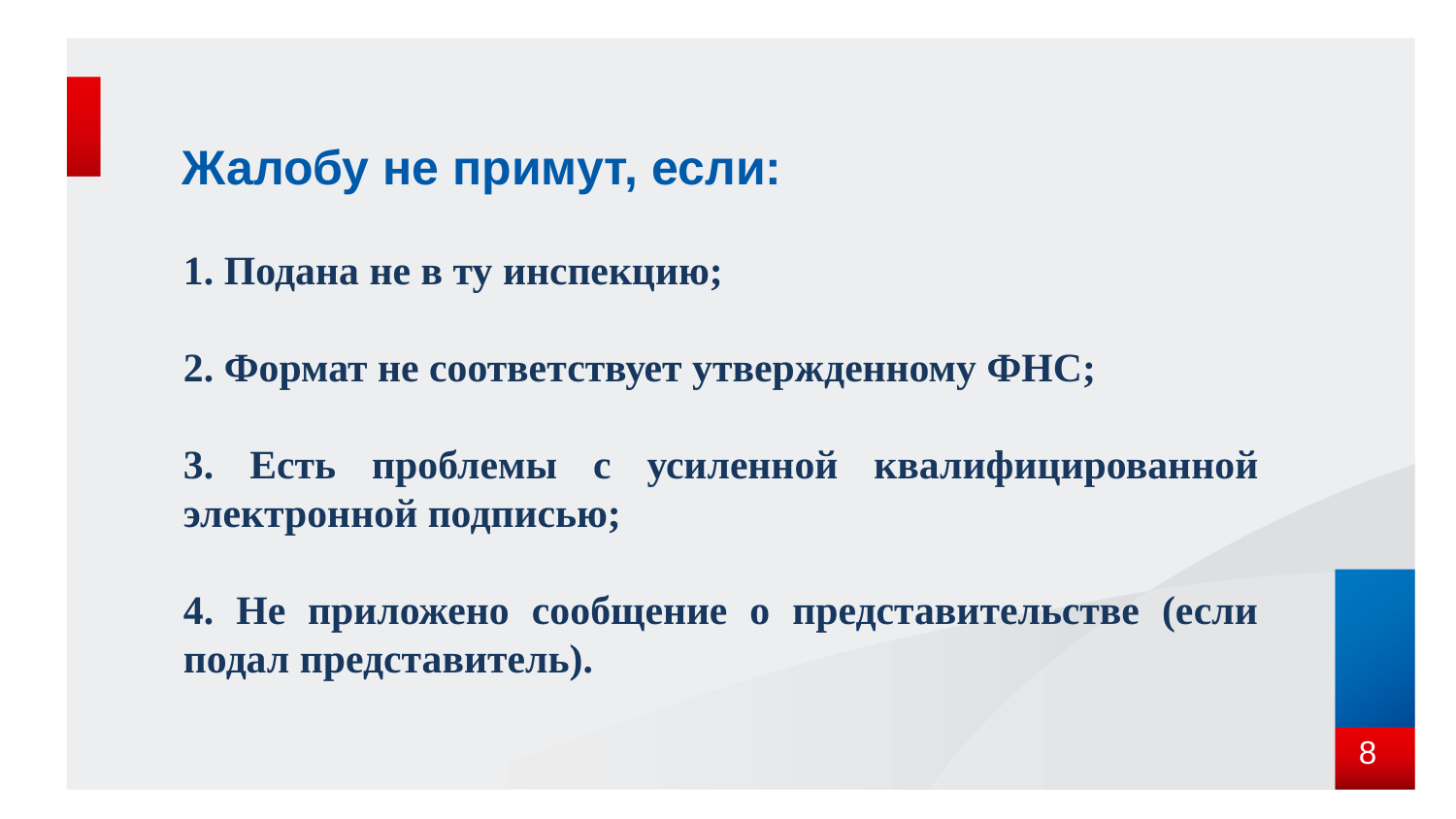

# Жалобу не примут, если:
1. Подана не в ту инспекцию;

2. Формат не соответствует утвержденному ФНС;

3. Есть проблемы с усиленной квалифицированной электронной подписью;

4. Не приложено сообщение о представительстве (если подал представитель).
8